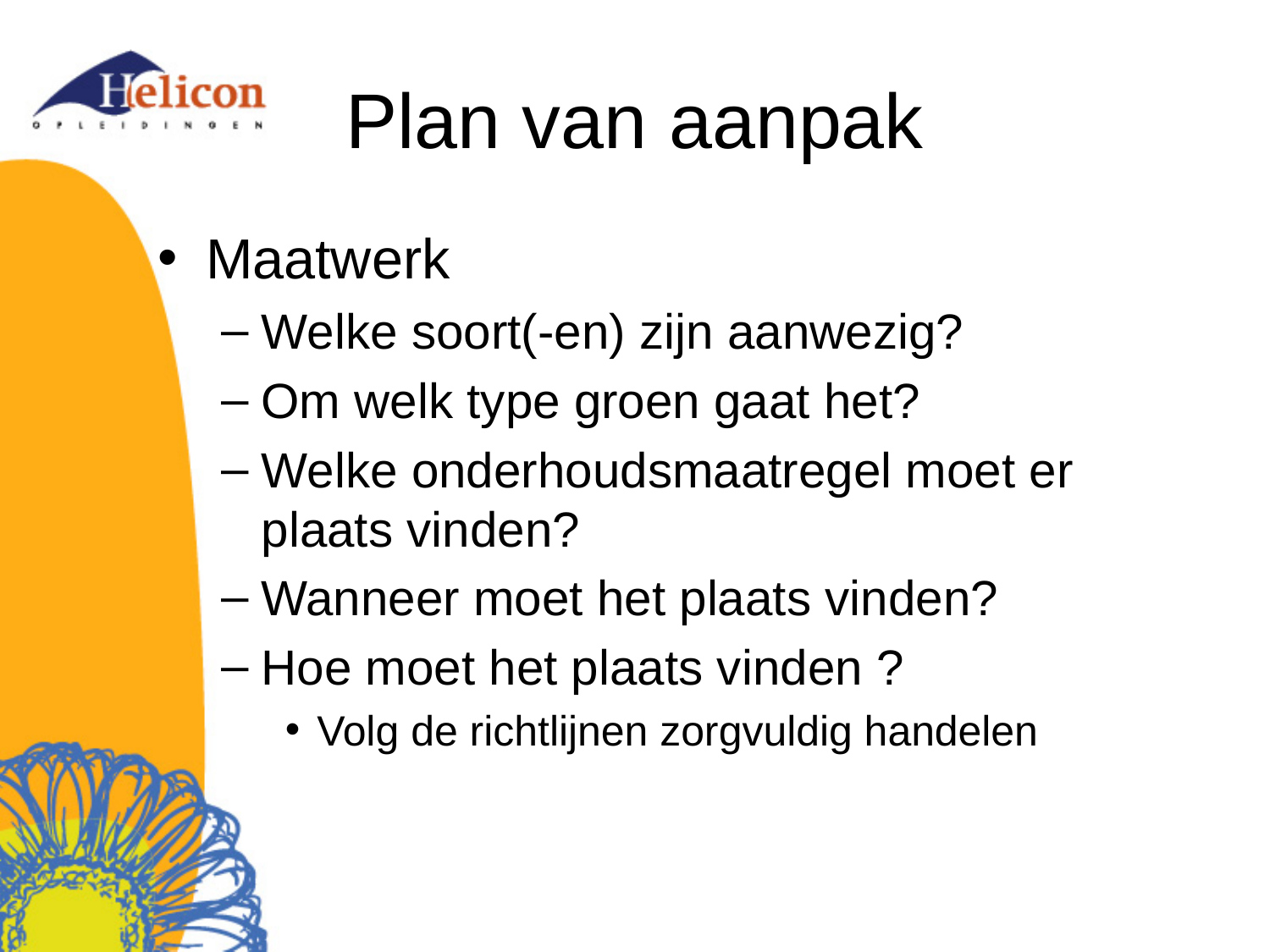

# Plan van aanpak
Maatwerk
Welke soort(-en) zijn aanwezig?
Om welk type groen gaat het?
Welke onderhoudsmaatregel moet er plaats vinden?
Wanneer moet het plaats vinden?
Hoe moet het plaats vinden ?
Volg de richtlijnen zorgvuldig handelen